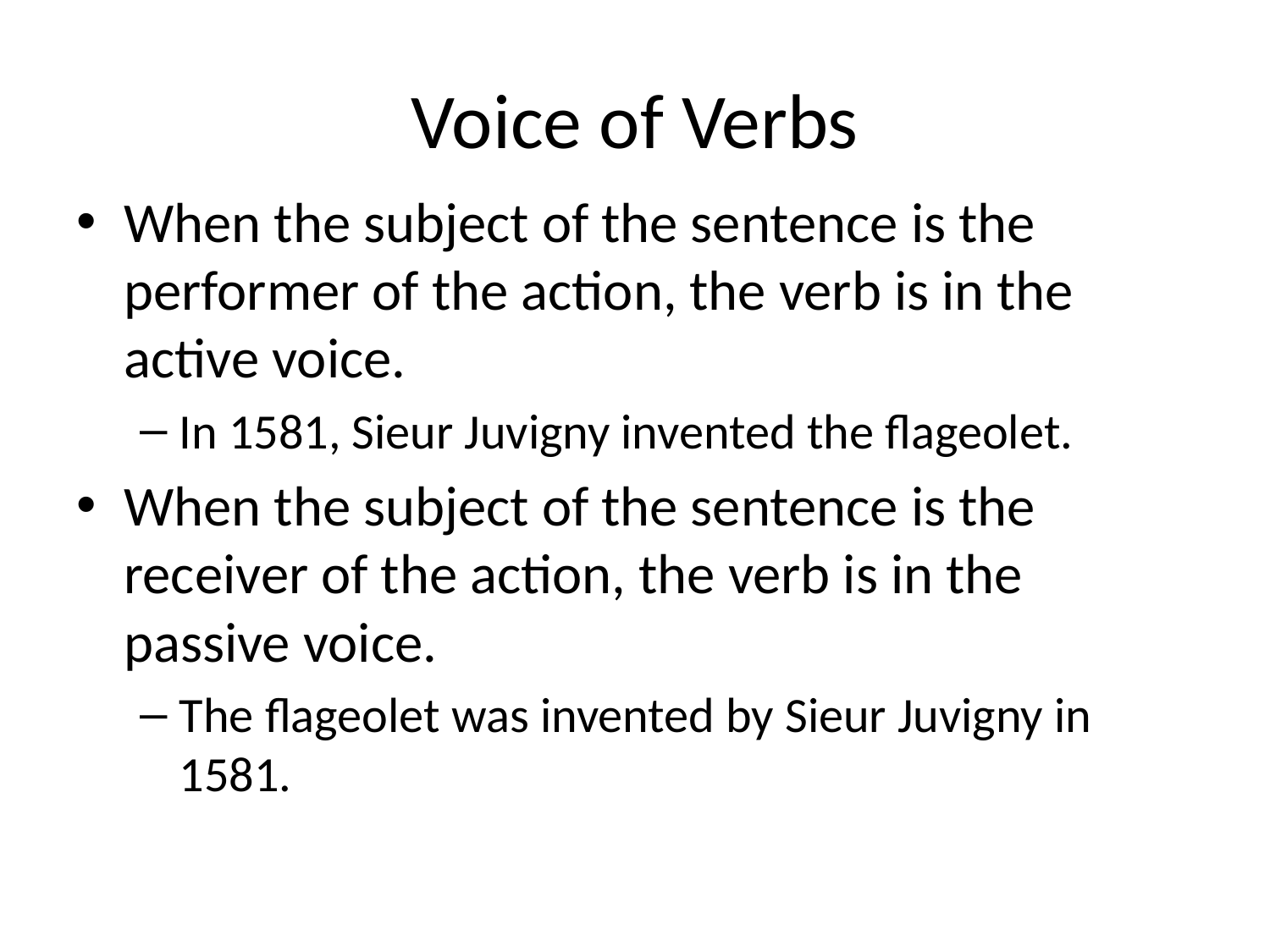

# Voice of Verbs
When the subject of the sentence is the performer of the action, the verb is in the active voice.
In 1581, Sieur Juvigny invented the flageolet.
When the subject of the sentence is the receiver of the action, the verb is in the passive voice.
The flageolet was invented by Sieur Juvigny in 1581.